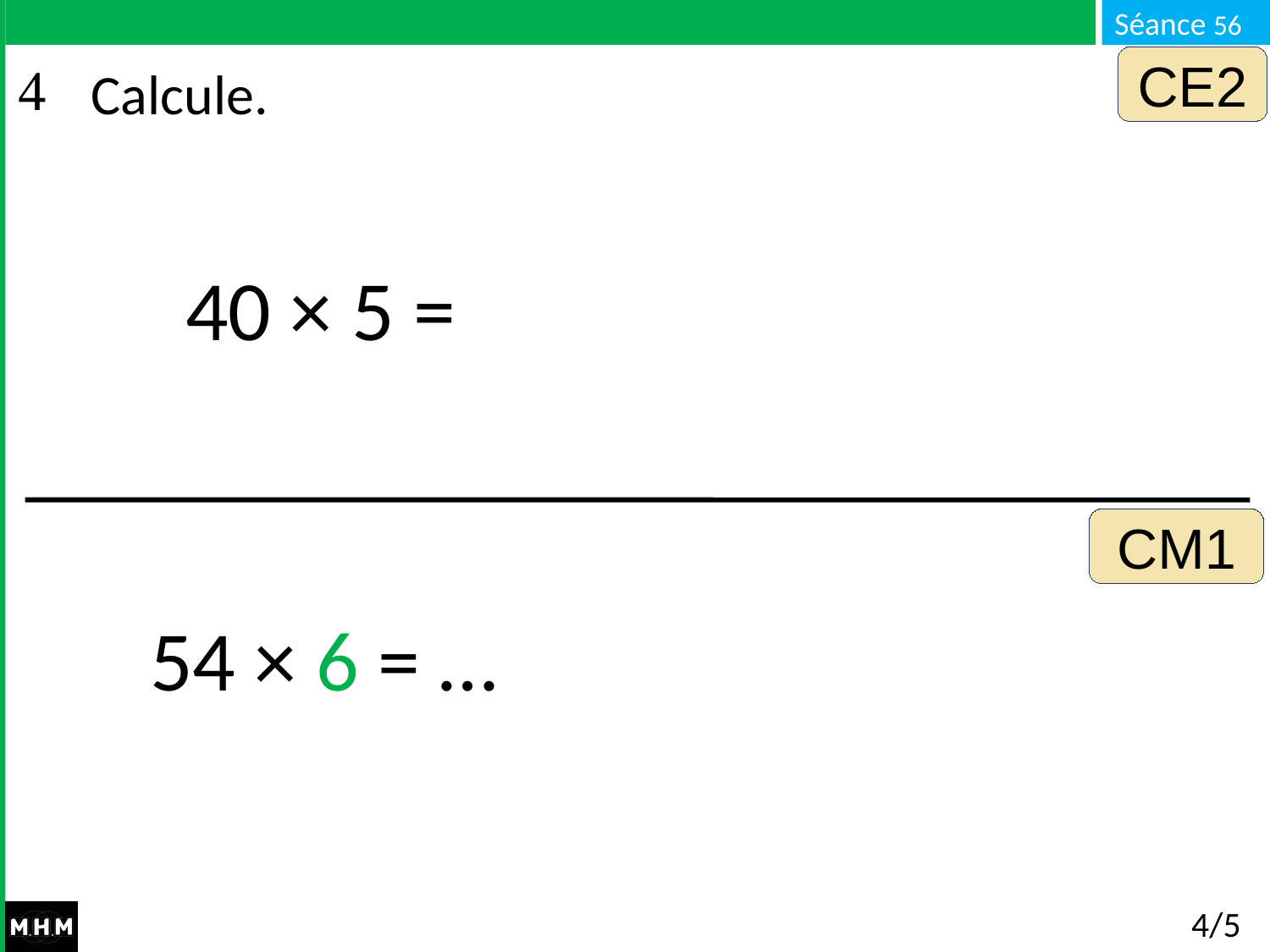

CE2
# Calcule.
40 × 5 =

CM1
54 × 6 = …
4/5